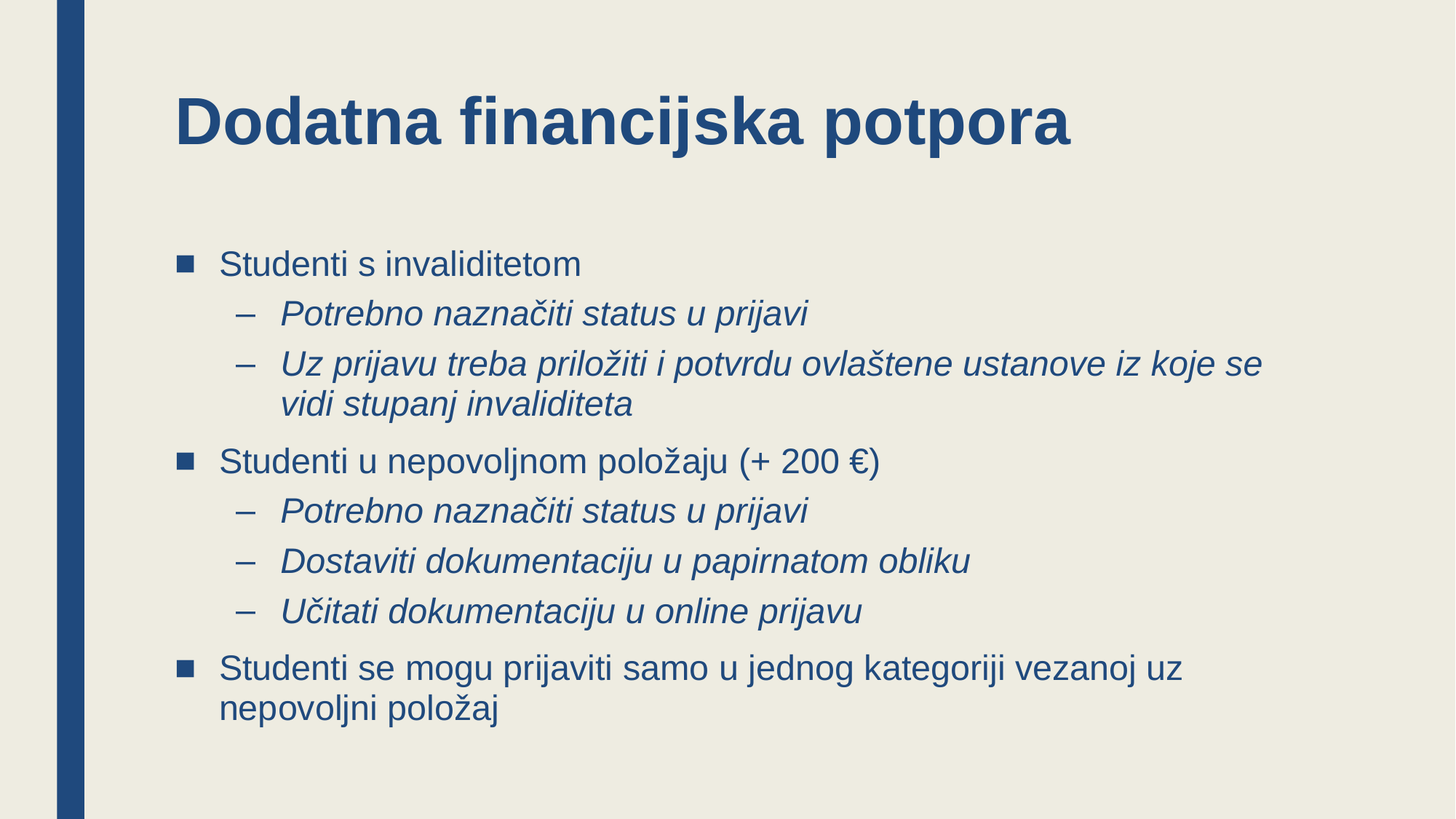

# Dodatna financijska potpora
Studenti s invaliditetom
Potrebno naznačiti status u prijavi
Uz prijavu treba priložiti i potvrdu ovlaštene ustanove iz koje se vidi stupanj invaliditeta
Studenti u nepovoljnom položaju (+ 200 €)
Potrebno naznačiti status u prijavi
Dostaviti dokumentaciju u papirnatom obliku
Učitati dokumentaciju u online prijavu
Studenti se mogu prijaviti samo u jednog kategoriji vezanoj uz nepovoljni položaj